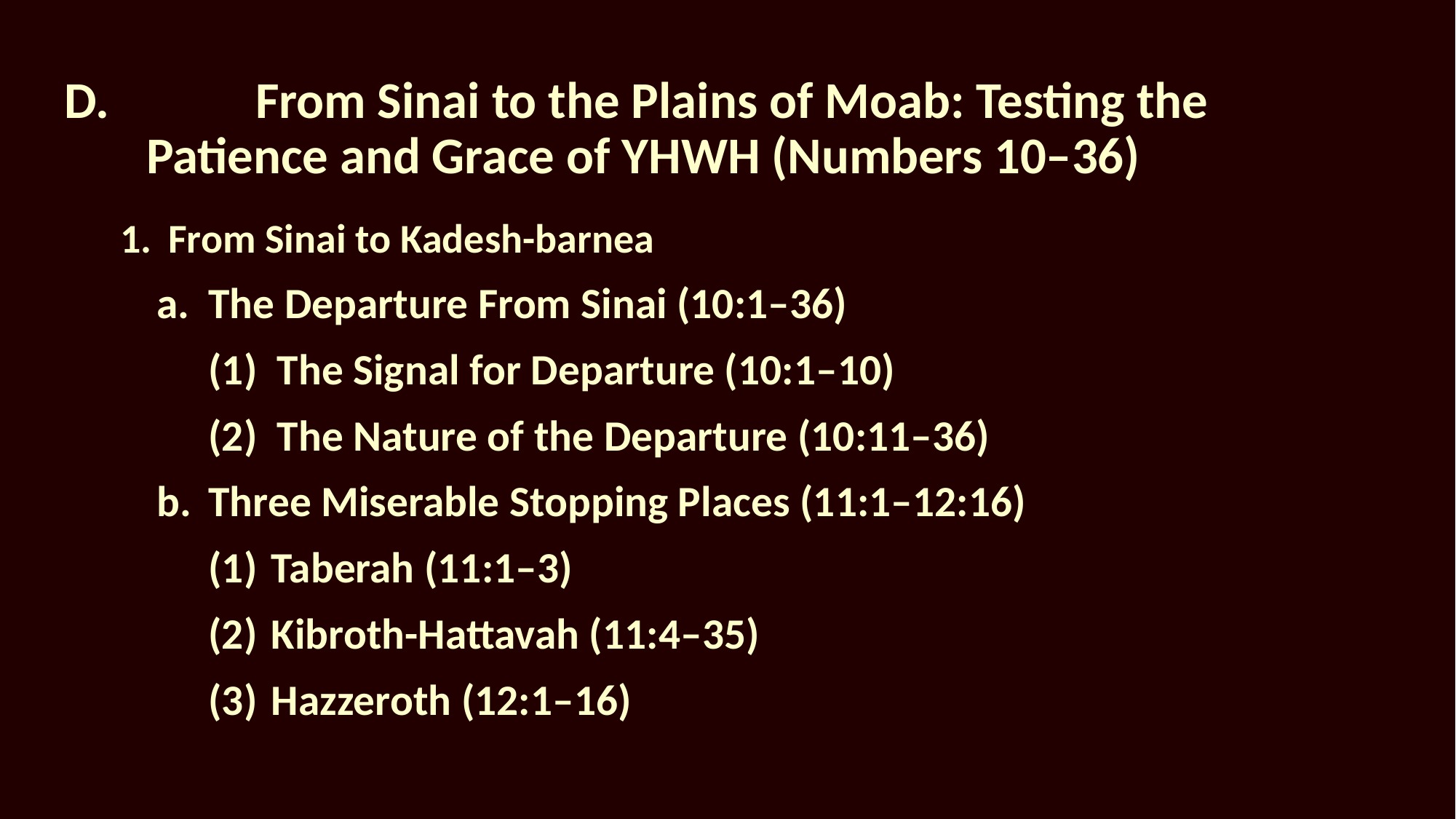

# D.		From Sinai to the Plains of Moab: Testing the Patience and Grace of YHWH (Numbers 10–36)
 1.	From Sinai to Kadesh-barnea
a.		The Departure From Sinai (10:1–36)
(1)	The Signal for Departure (10:1–10)
(2)	The Nature of the Departure (10:11–36)
b.	Three Miserable Stopping Places (11:1–12:16)
(1)	Taberah (11:1–3)
(2)	Kibroth-Hattavah (11:4–35)
(3)	Hazzeroth (12:1–16)